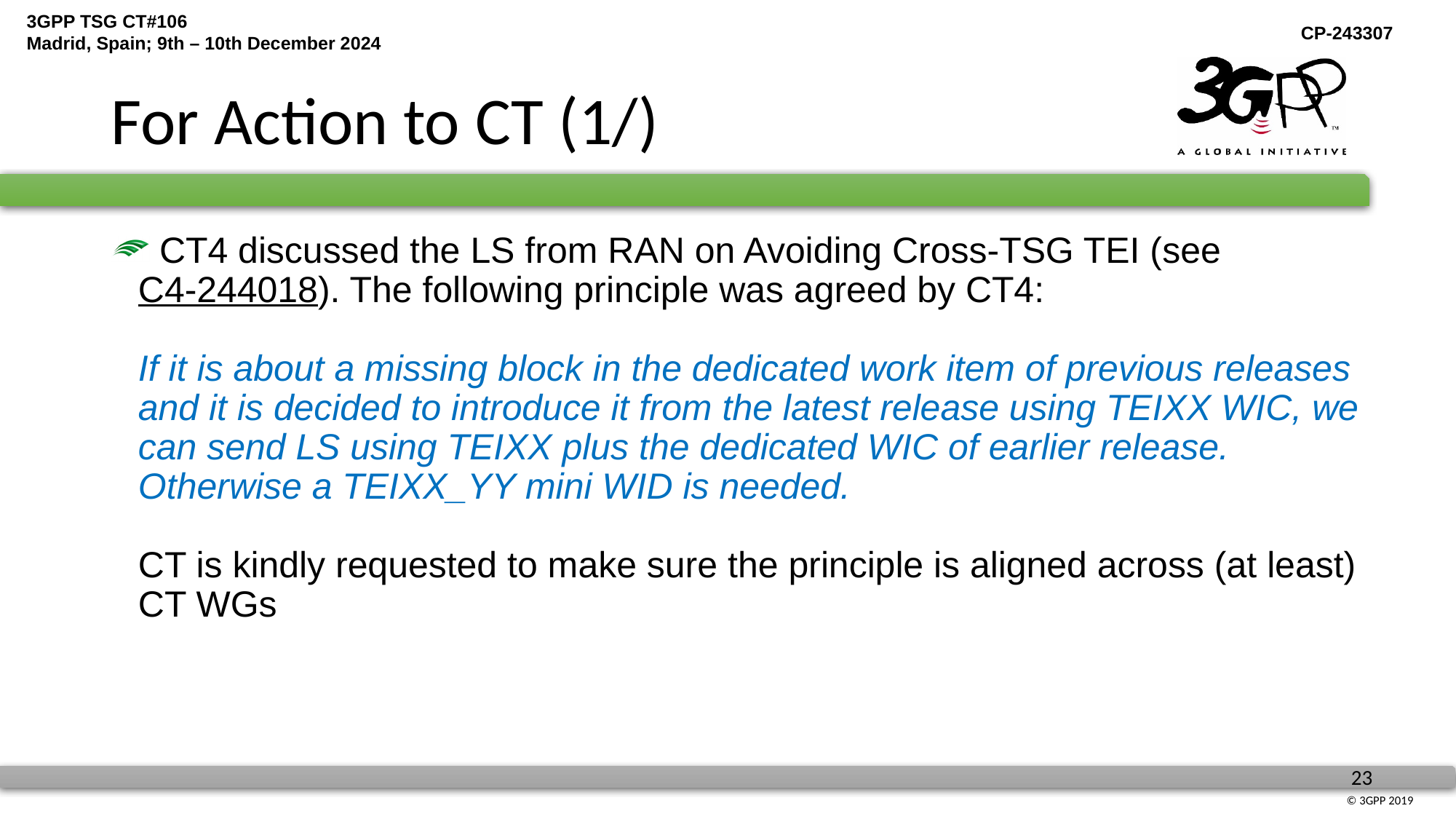

# For Action to CT (1/)
 CT4 discussed the LS from RAN on Avoiding Cross-TSG TEI (see C4-244018). The following principle was agreed by CT4:
If it is about a missing block in the dedicated work item of previous releases and it is decided to introduce it from the latest release using TEIXX WIC, we can send LS using TEIXX plus the dedicated WIC of earlier release. Otherwise a TEIXX_YY mini WID is needed.
CT is kindly requested to make sure the principle is aligned across (at least) CT WGs